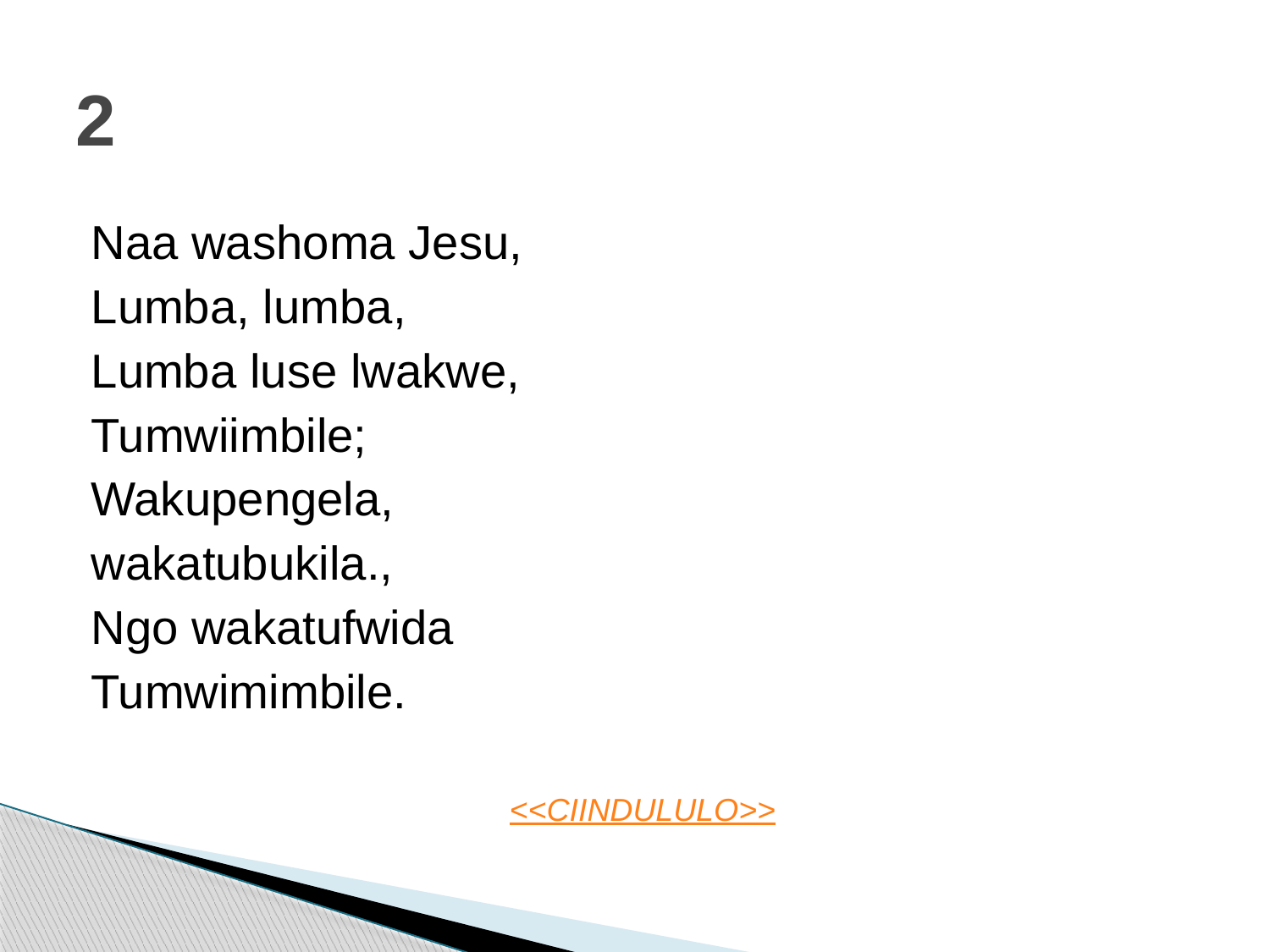

# 2
Naa washoma Jesu,
Lumba, lumba,
Lumba luse lwakwe,
Tumwiimbile;
Wakupengela,
wakatubukila.,
Ngo wakatufwida
Tumwimimbile.

<<CIINDULULO>>